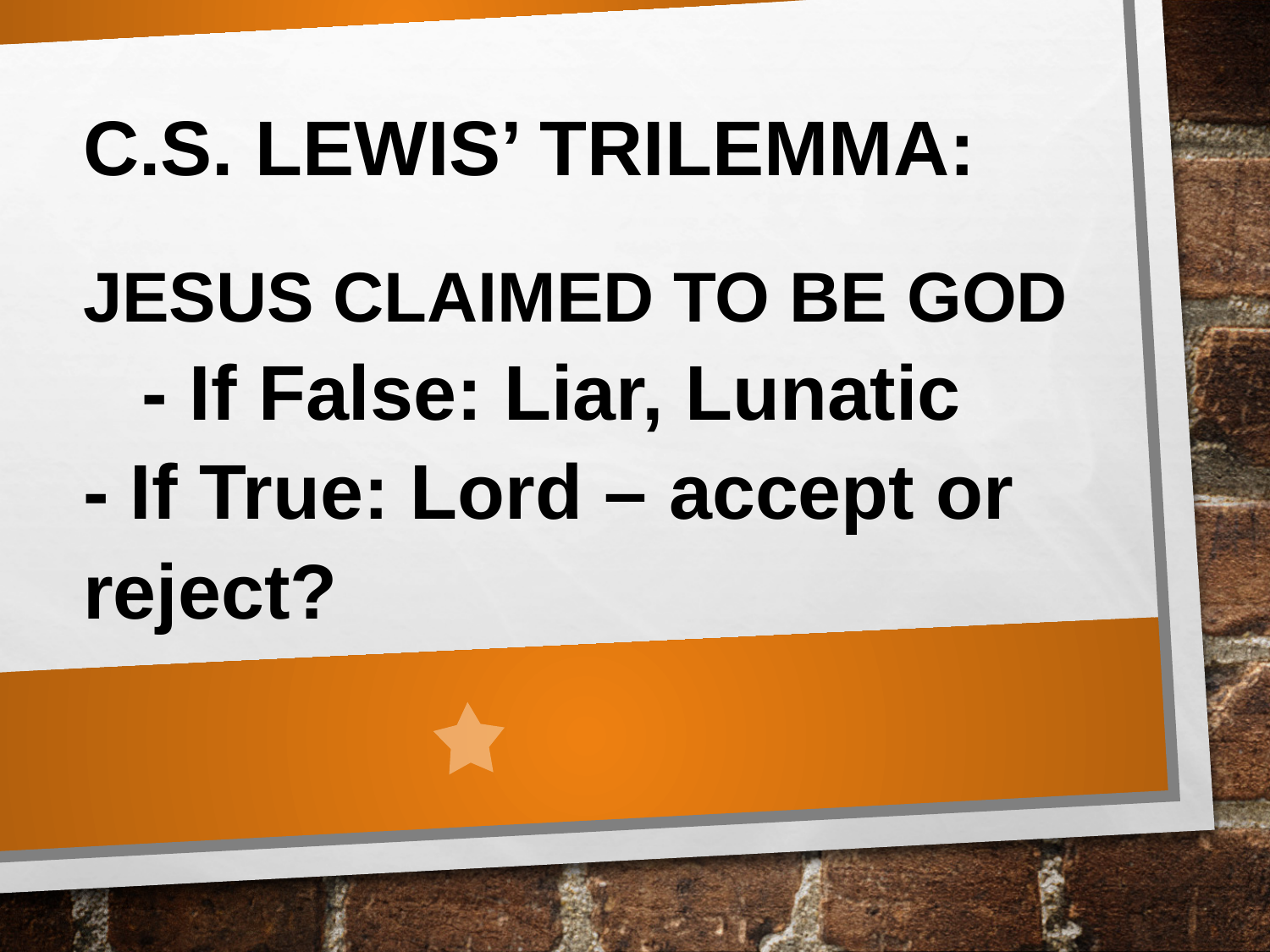

C.S. LEWIS’ TRILEMMA:

JESUS CLAIMED TO BE GOD     - If False: Liar, Lunatic
- If True: Lord – accept or reject?